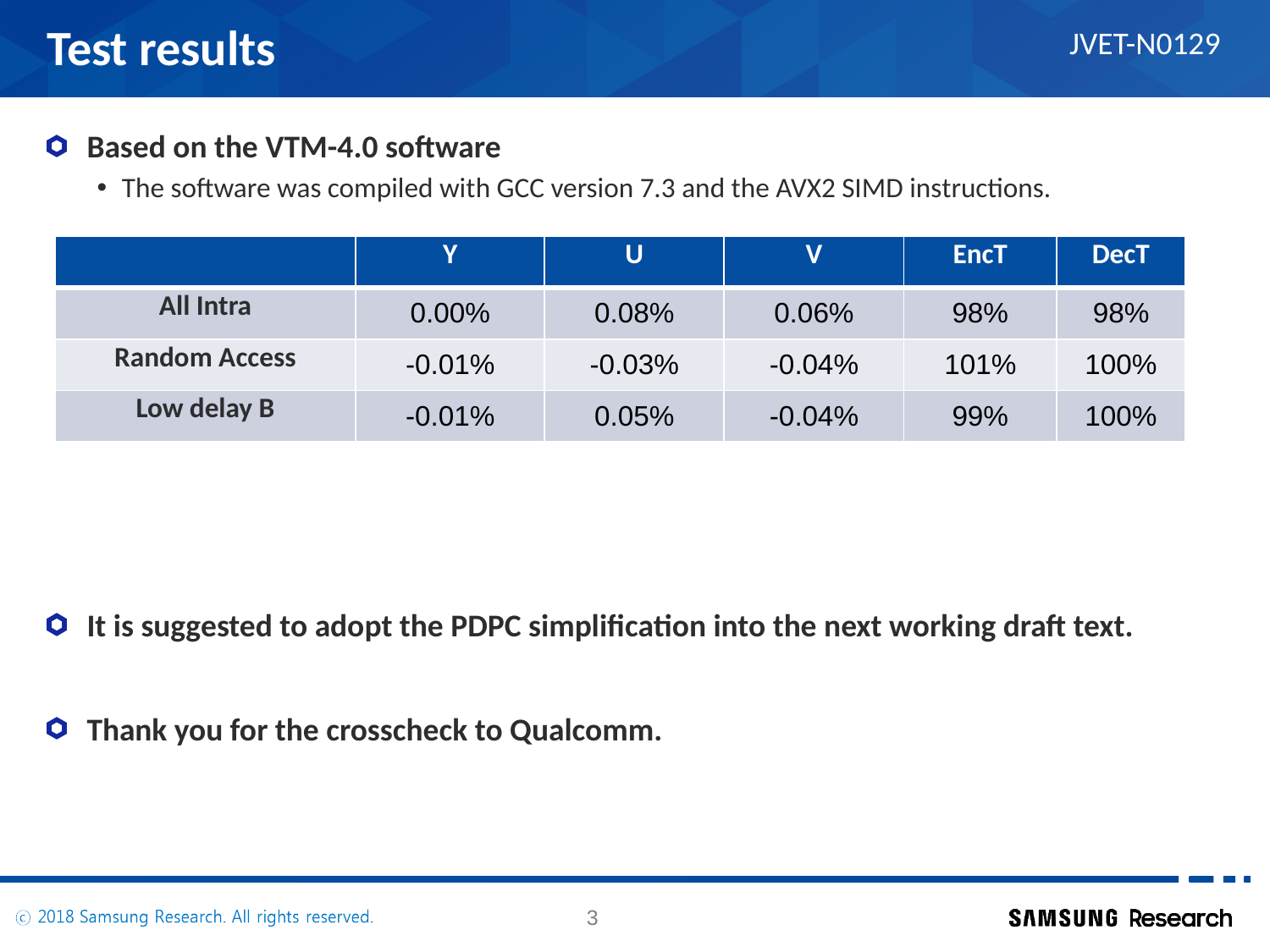

# Test results
JVET-N0129
Based on the VTM-4.0 software
The software was compiled with GCC version 7.3 and the AVX2 SIMD instructions.

It is suggested to adopt the PDPC simplification into the next working draft text.

Thank you for the crosscheck to Qualcomm.

|  | Y | U | V | EncT | DecT |
| --- | --- | --- | --- | --- | --- |
| All Intra | 0.00% | 0.08% | 0.06% | 98% | 98% |
| Random Access | -0.01% | -0.03% | -0.04% | 101% | 100% |
| Low delay B | -0.01% | 0.05% | -0.04% | 99% | 100% |